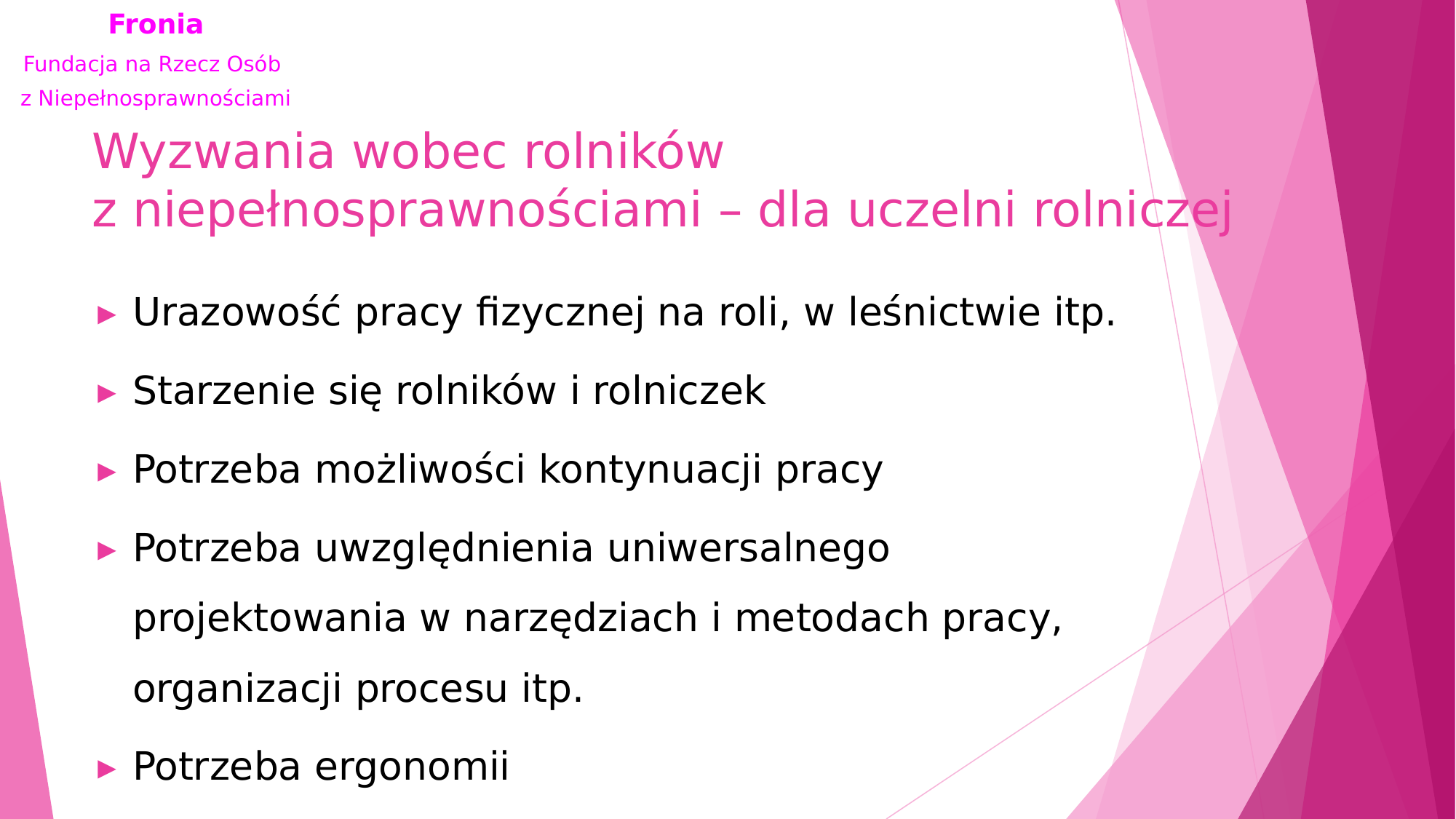

# Wyzwania wobec rolników z niepełnosprawnościami – dla uczelni rolniczej
Urazowość pracy fizycznej na roli, w leśnictwie itp.
Starzenie się rolników i rolniczek
Potrzeba możliwości kontynuacji pracy
Potrzeba uwzględnienia uniwersalnego projektowania w narzędziach i metodach pracy, organizacji procesu itp.
Potrzeba ergonomii